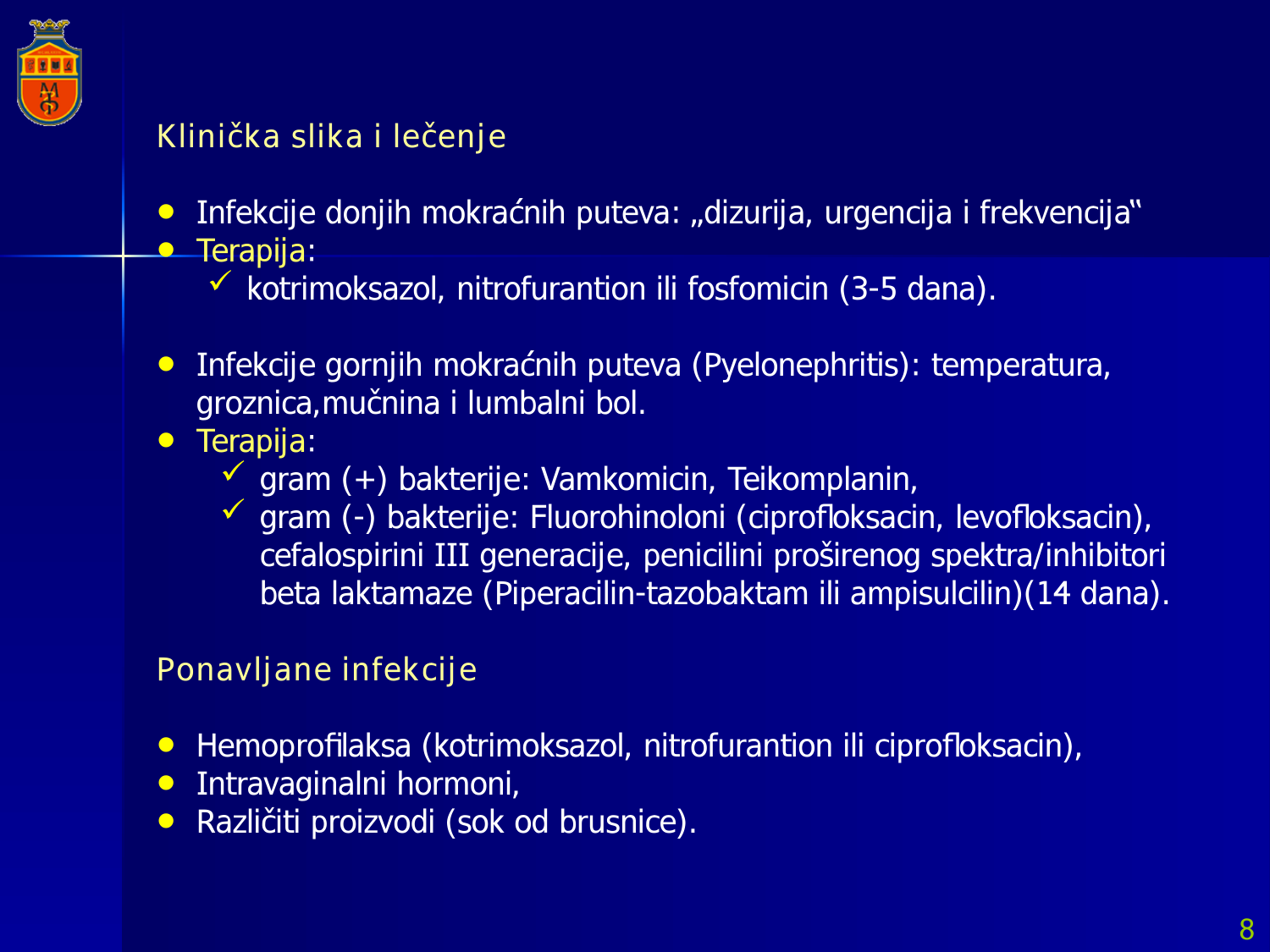

Klinička slika i lečenje

Infekcije donjih mokraćnih puteva: „dizurija, urgencija i frekvencija“
Terapija:
kotrimoksazol, nitrofurantion ili fosfomicin (3-5 dana).

Infekcije gornjih mokraćnih puteva (Pyelonephritis): temperatura, groznica,mučnina i lumbalni bol.
Terapija:
gram (+) bakterije: Vamkomicin, Teikomplanin,
gram (-) bakterije: Fluorohinoloni (ciprofloksacin, levofloksacin), cefalospirini III generacije, penicilini proširenog spektra/inhibitori beta laktamaze (Piperacilin-tazobaktam ili ampisulcilin)(14 dana).

Ponavljane infekcije

Hemoprofilaksa (kotrimoksazol, nitrofurantion ili ciprofloksacin),
Intravaginalni hormoni,
Različiti proizvodi (sok od brusnice).
8